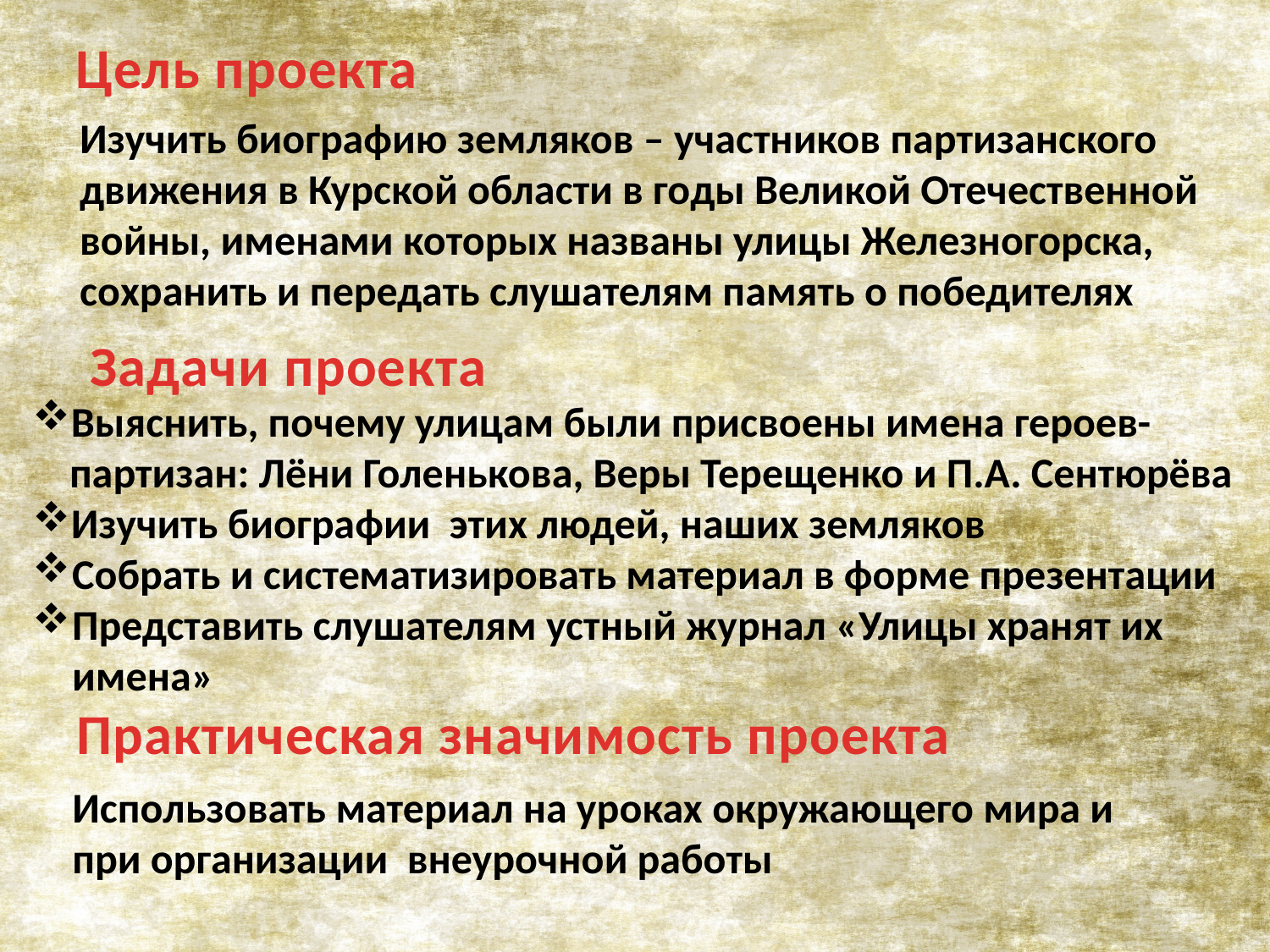

Цель проекта
Изучить биографию земляков – участников партизанского движения в Курской области в годы Великой Отечественной войны, именами которых названы улицы Железногорска, сохранить и передать слушателям память о победителях

Задачи проекта

Выяснить, почему улицам были присвоены имена героев-партизан: Лёни Голенькова, Веры Терещенко и П.А. Сентюрёва
Изучить биографии  этих людей, наших земляков
Собрать и систематизировать материал в форме презентации
Представить слушателям устный журнал «Улицы хранят их имена»
Практическая значимость проекта

Использовать материал на уроках окружающего мира и при организации  внеурочной работы